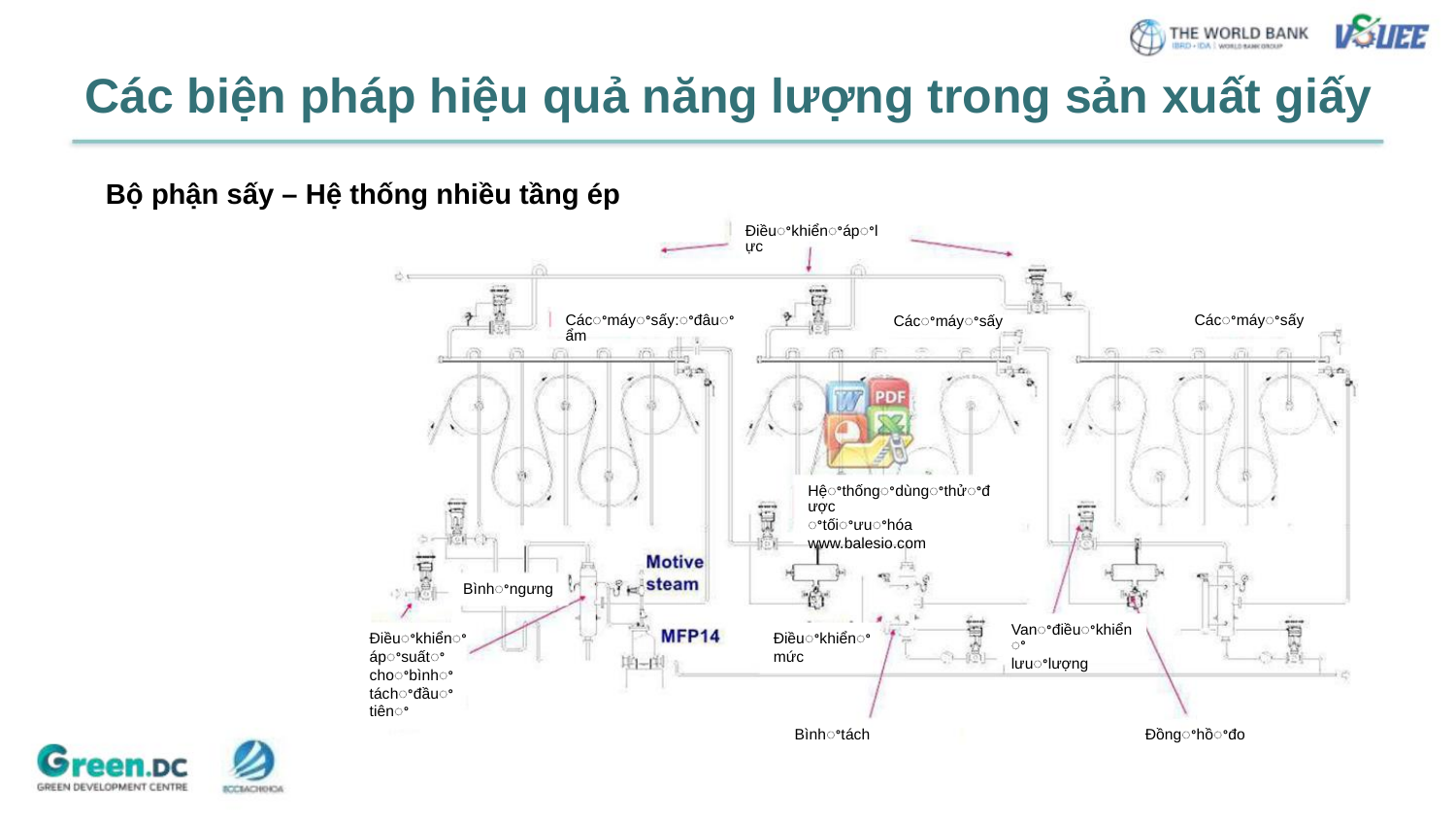

Các biện pháp hiệu quả năng lượng trong sản xuất giấy
Bộ phận sấy – Hệ thống nhiều tầng ép
Điềuꢀkhiểnꢀápꢀlực
Cácꢀmáyꢀsấy:ꢀđâuꢀẩm
Cácꢀmáyꢀsấy
Cácꢀmáyꢀsấy
Hệꢀthốngꢀdùngꢀthửꢀđược
ꢀtốiꢀưuꢀhóa
www.balesio.com
Bìnhꢀngưng
Vanꢀđiềuꢀkhiểnꢀ
lưuꢀlượng
Điềuꢀkhiểnꢀ
mức
Điềuꢀkhiểnꢀ
ápꢀsuấtꢀ
choꢀbìnhꢀ
táchꢀđầuꢀ
tiênꢀ
Bìnhꢀtách
Đồngꢀhồꢀđo